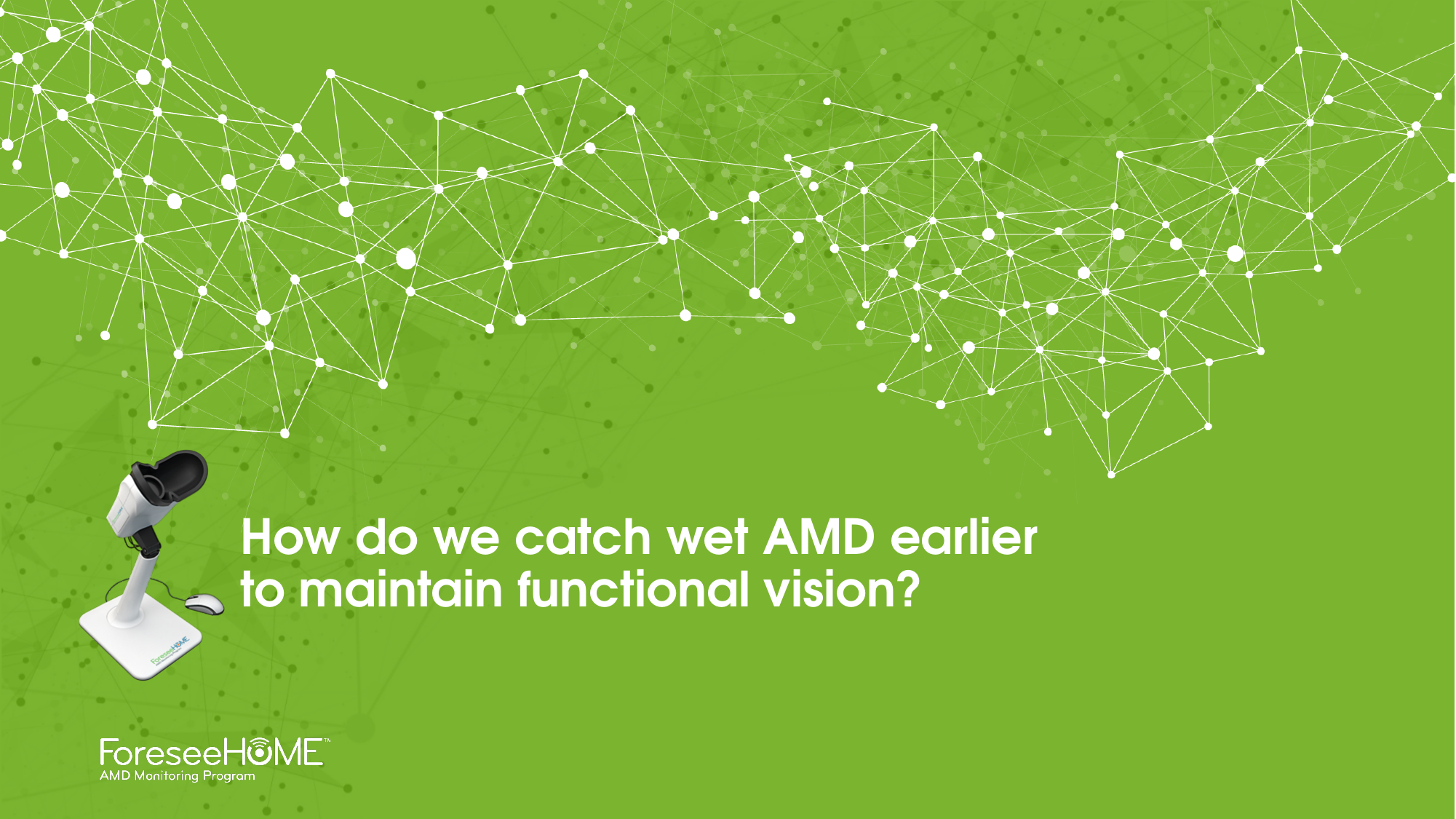

# How do we catch wet AMD earlier to maintain functional vision?